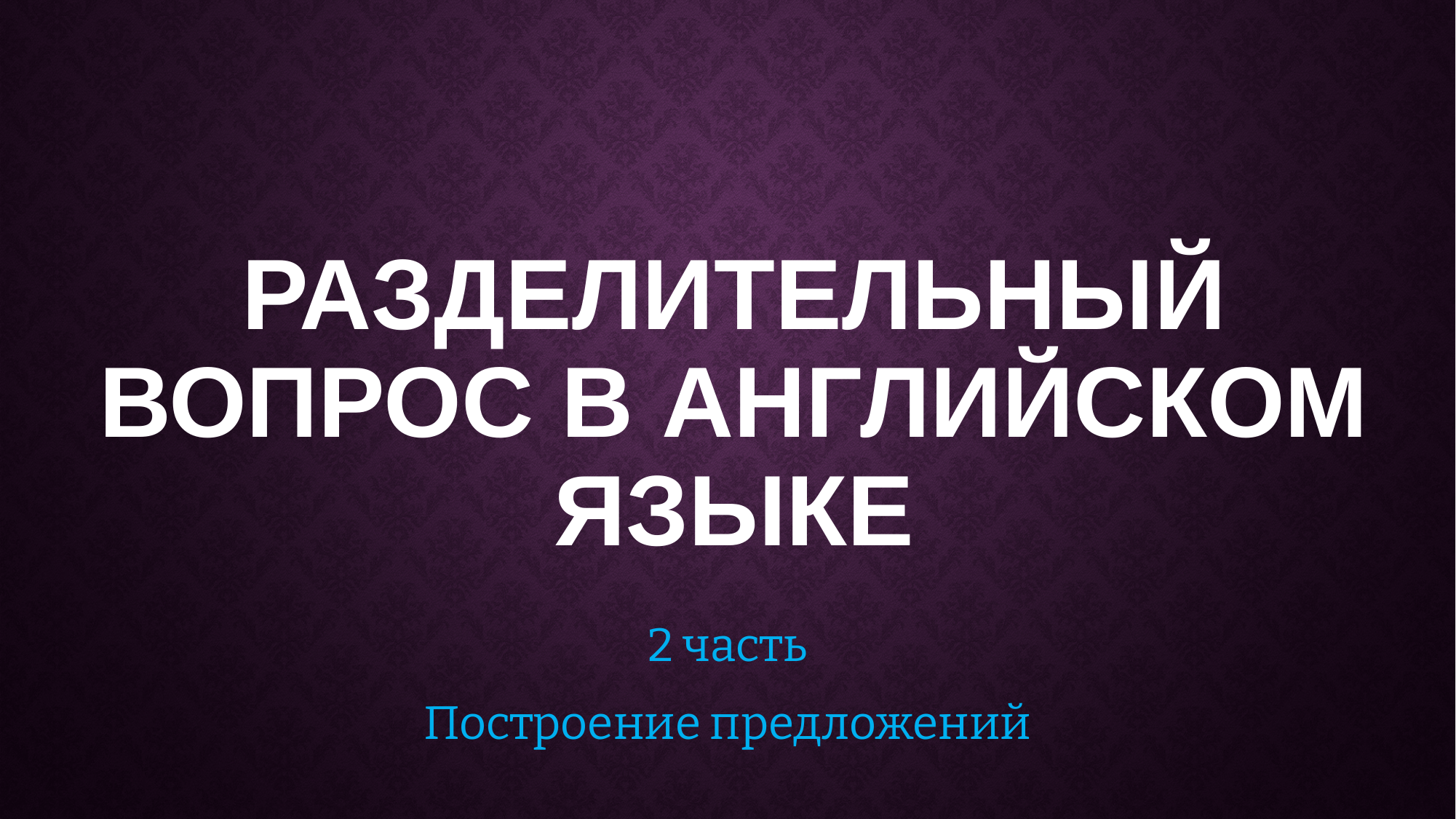

# Разделительный вопрос в английском языке
2 часть
Построение предложений